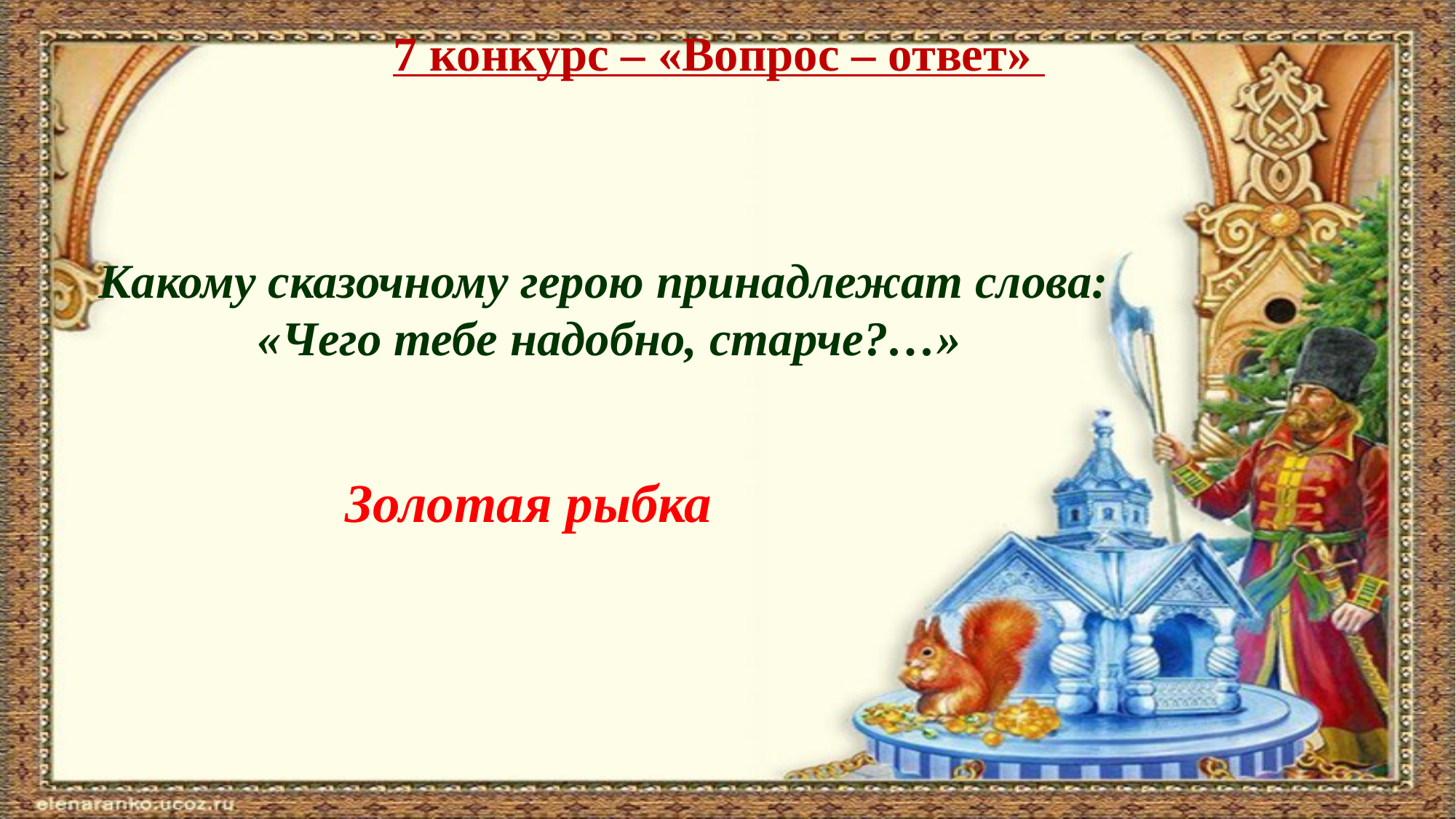

7 конкурс – «Вопрос – ответ»
Какому сказочному герою принадлежат слова:
«Чего тебе надобно, старче?…»
Золотая рыбка